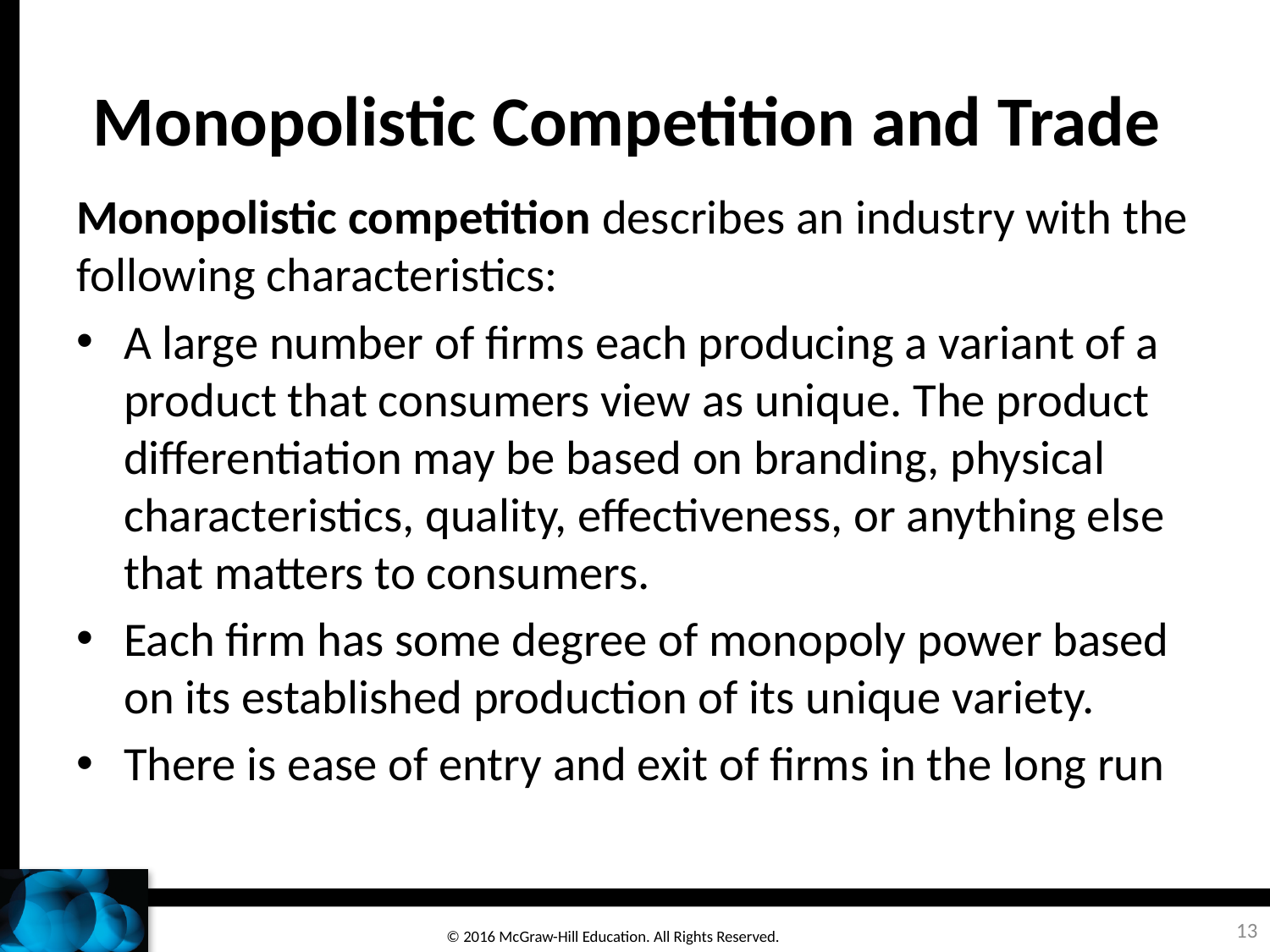

# Monopolistic Competition and Trade
Monopolistic competition describes an industry with the following characteristics:
A large number of firms each producing a variant of a product that consumers view as unique. The product differentiation may be based on branding, physical characteristics, quality, effectiveness, or anything else that matters to consumers.
Each firm has some degree of monopoly power based on its established production of its unique variety.
There is ease of entry and exit of firms in the long run
13
© 2016 McGraw-Hill Education. All Rights Reserved.